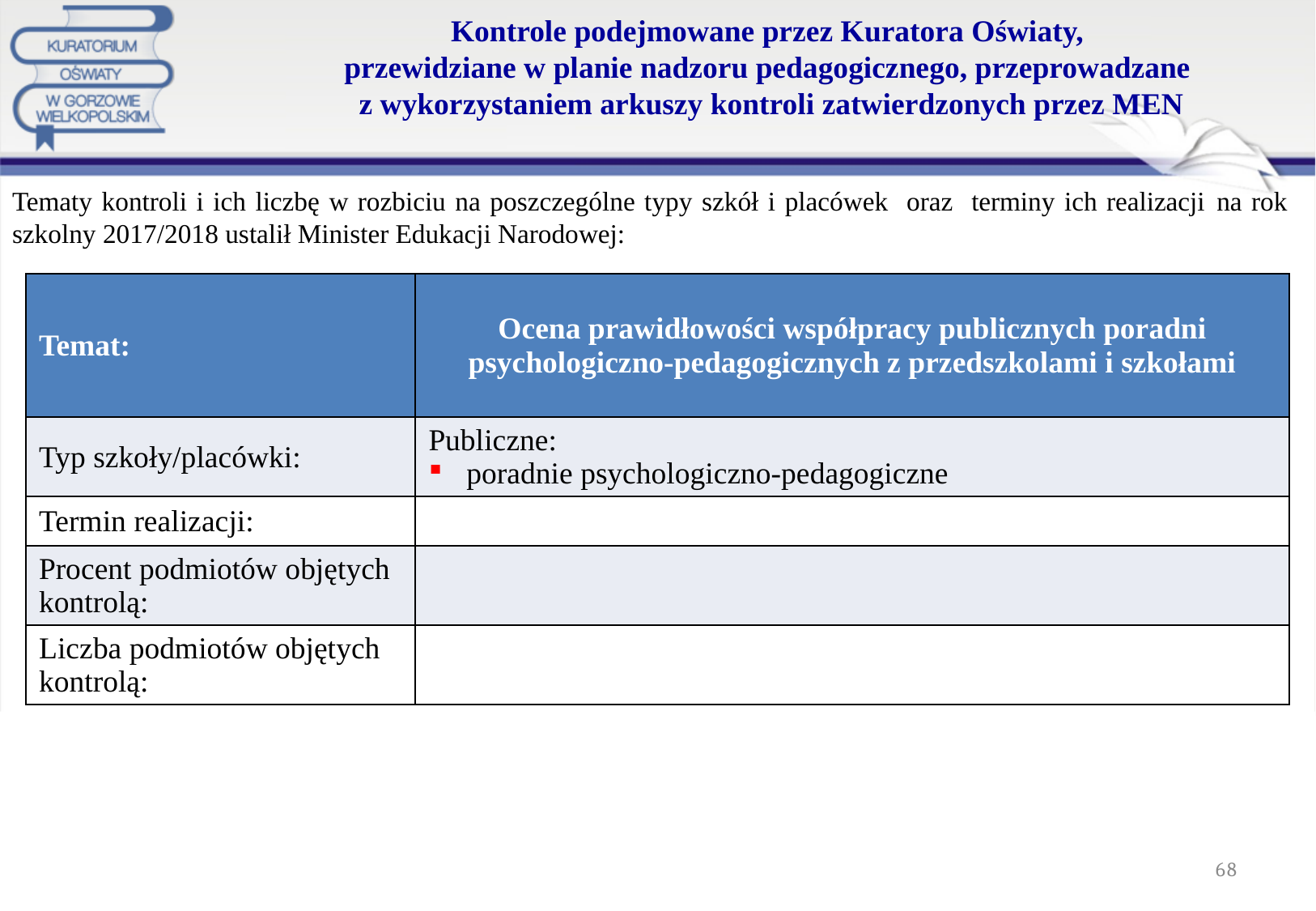

# Kontrole podejmowane przez Kuratora Oświaty, przewidziane w planie nadzoru pedagogicznego, przeprowadzane z wykorzystaniem arkuszy kontroli zatwierdzonych przez MEN
Tematy kontroli i ich liczbę w rozbiciu na poszczególne typy szkół i placówek  oraz  terminy ich realizacji na rok szkolny 2017/2018 ustalił Minister Edukacji Narodowej:

| Temat: | Ocena prawidłowości współpracy publicznych poradni psychologiczno-pedagogicznych z przedszkolami i szkołami |
| --- | --- |
| Typ szkoły/placówki: | Publiczne: poradnie psychologiczno-pedagogiczne |
| Termin realizacji: |  |
| Procent podmiotów objętych kontrolą: |  |
| Liczba podmiotów objętych kontrolą: |  |

68